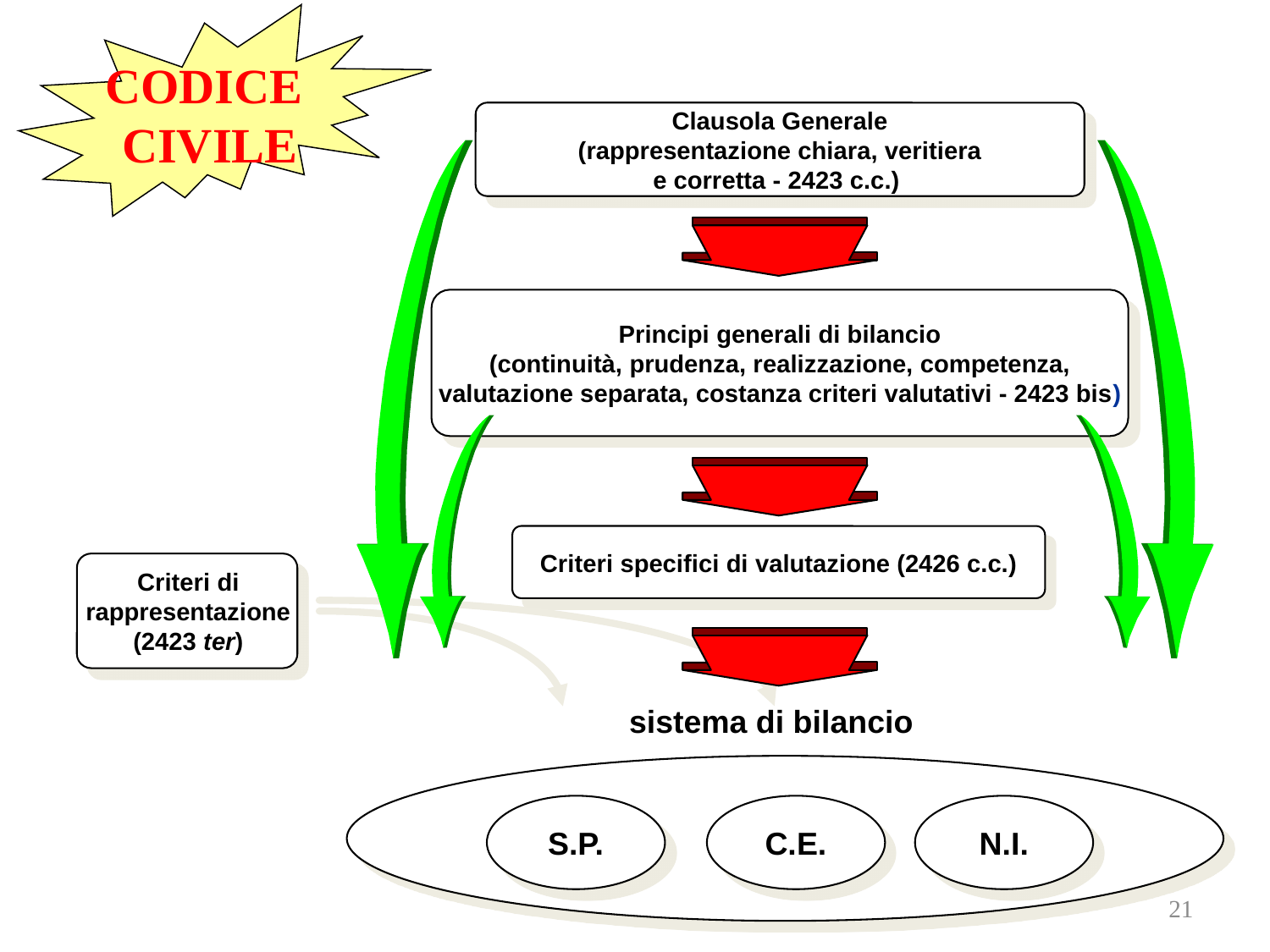

CODICE
CIVILE
Clausola Generale
 (rappresentazione chiara, veritiera
e corretta - 2423 c.c.)

Principi generali di bilancio
(continuità, prudenza, realizzazione, competenza,
valutazione separata, costanza criteri valutativi - 2423 bis)

Criteri specifici di valutazione (2426 c.c.)

Criteri di rappresentazione (2423 ter)

sistema di bilancio

S.P.
C.E.
N.I.
21